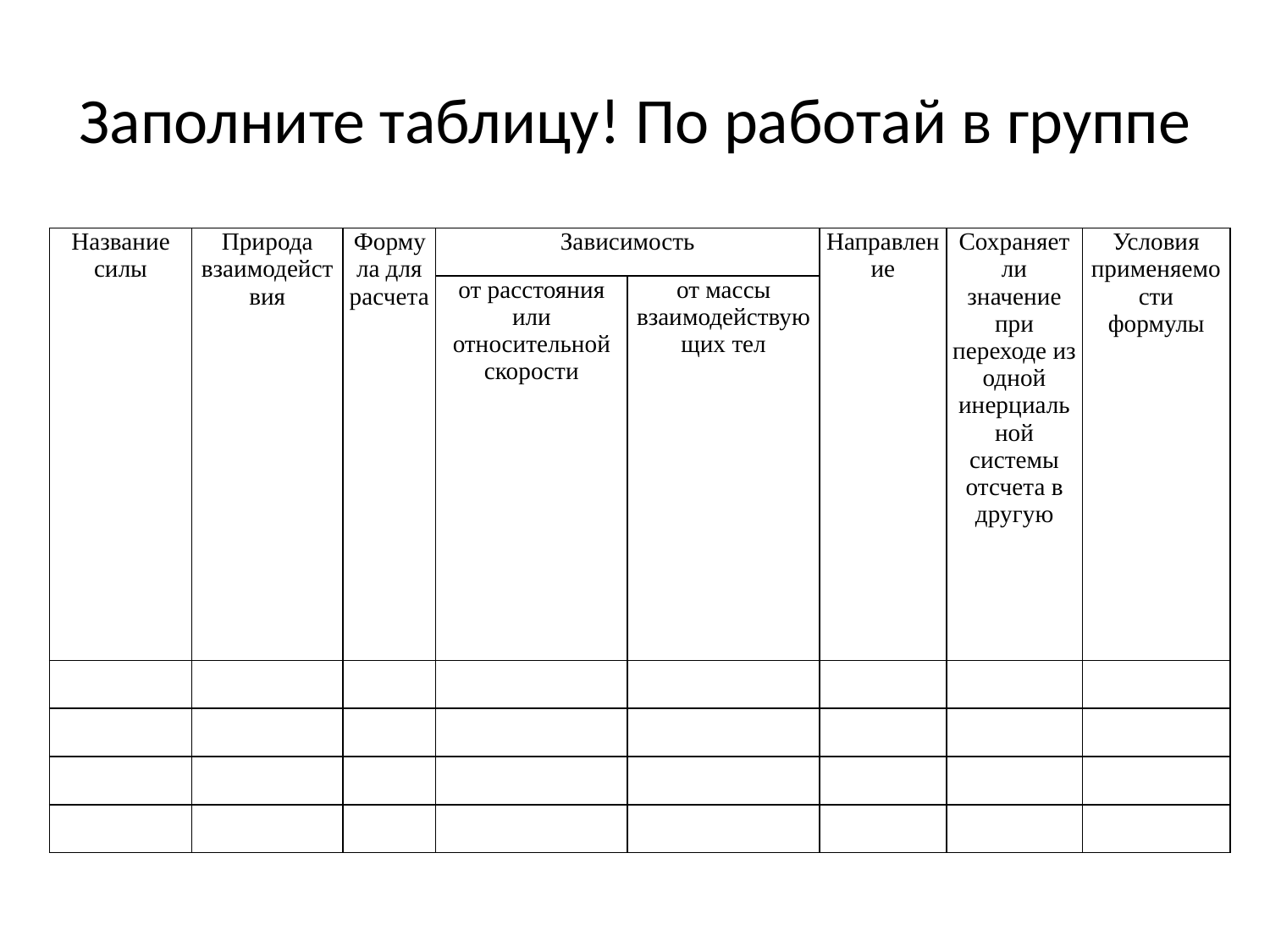

# Заполните таблицу! По работай в группе
| Название силы | Природа взаимодействия | Формула для расчета | Зависимость |  | Направление | Сохраняет ли значение при переходе из одной инерциальной системы отсчета в другую | Условия применяемости формулы |
| --- | --- | --- | --- | --- | --- | --- | --- |
|  |  |  | от расстояния или относительной скорости | от массы взаимодействующих тел |  |  |  |
|  |  |  |  |  |  |  |  |
|  |  |  |  |  |  |  |  |
|  |  |  |  |  |  |  |  |
|  |  |  |  |  |  |  |  |